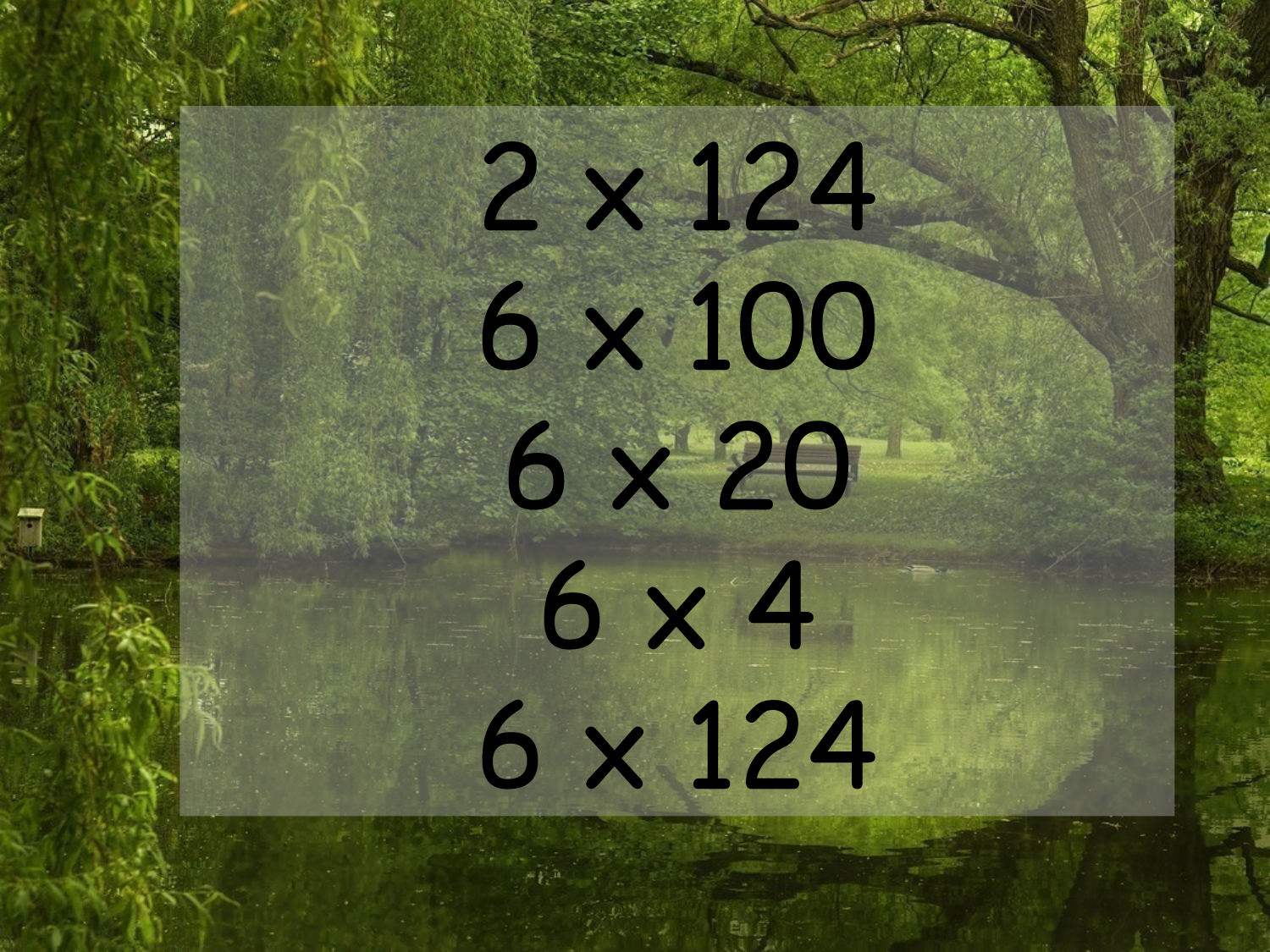

2 x 124
6 x 100
6 x 20
6 x 4
6 x 124